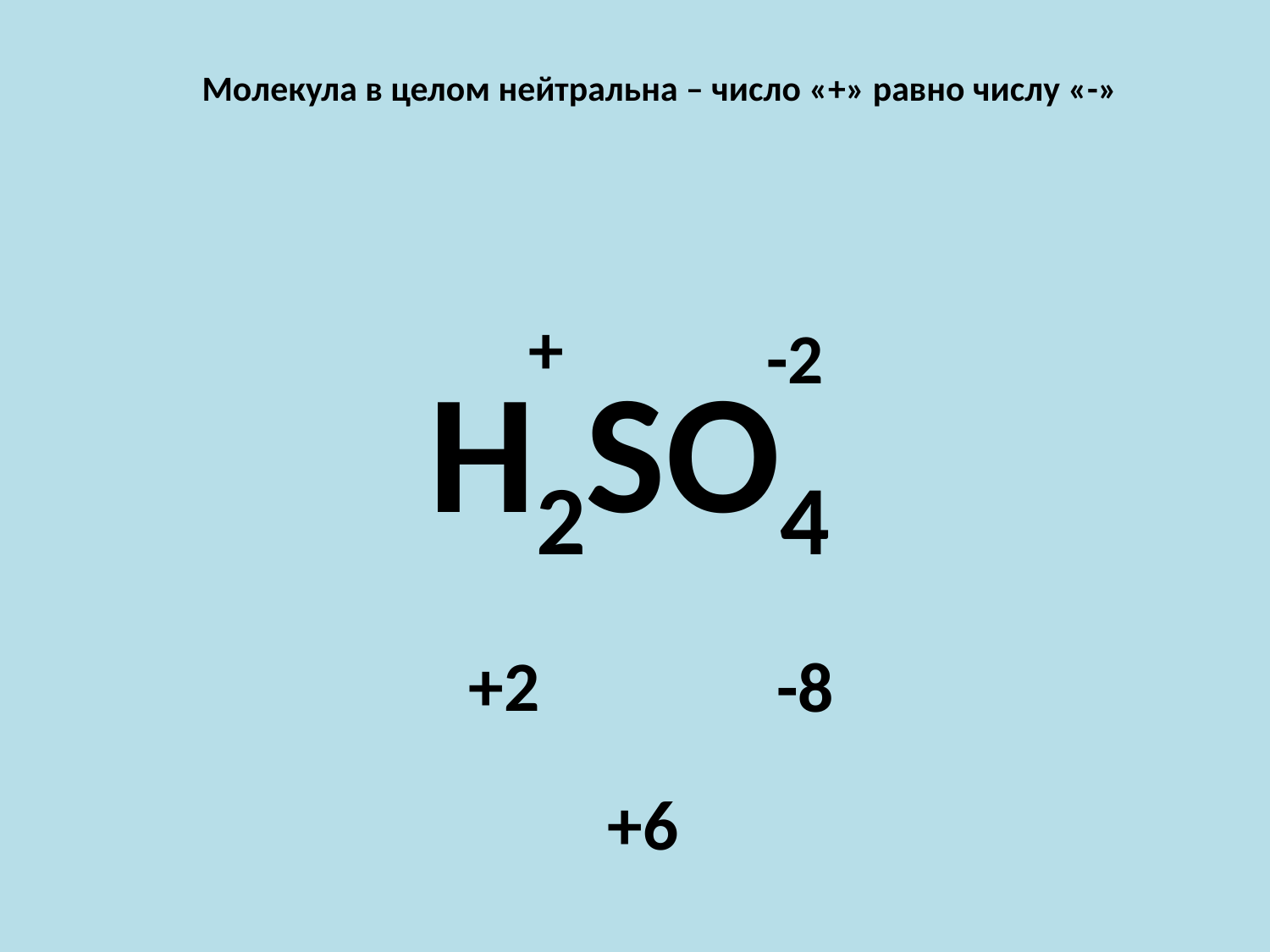

Молекула в целом нейтральна – число «+» равно числу «-»
+
-2
H2SO4
+2
-8
+6